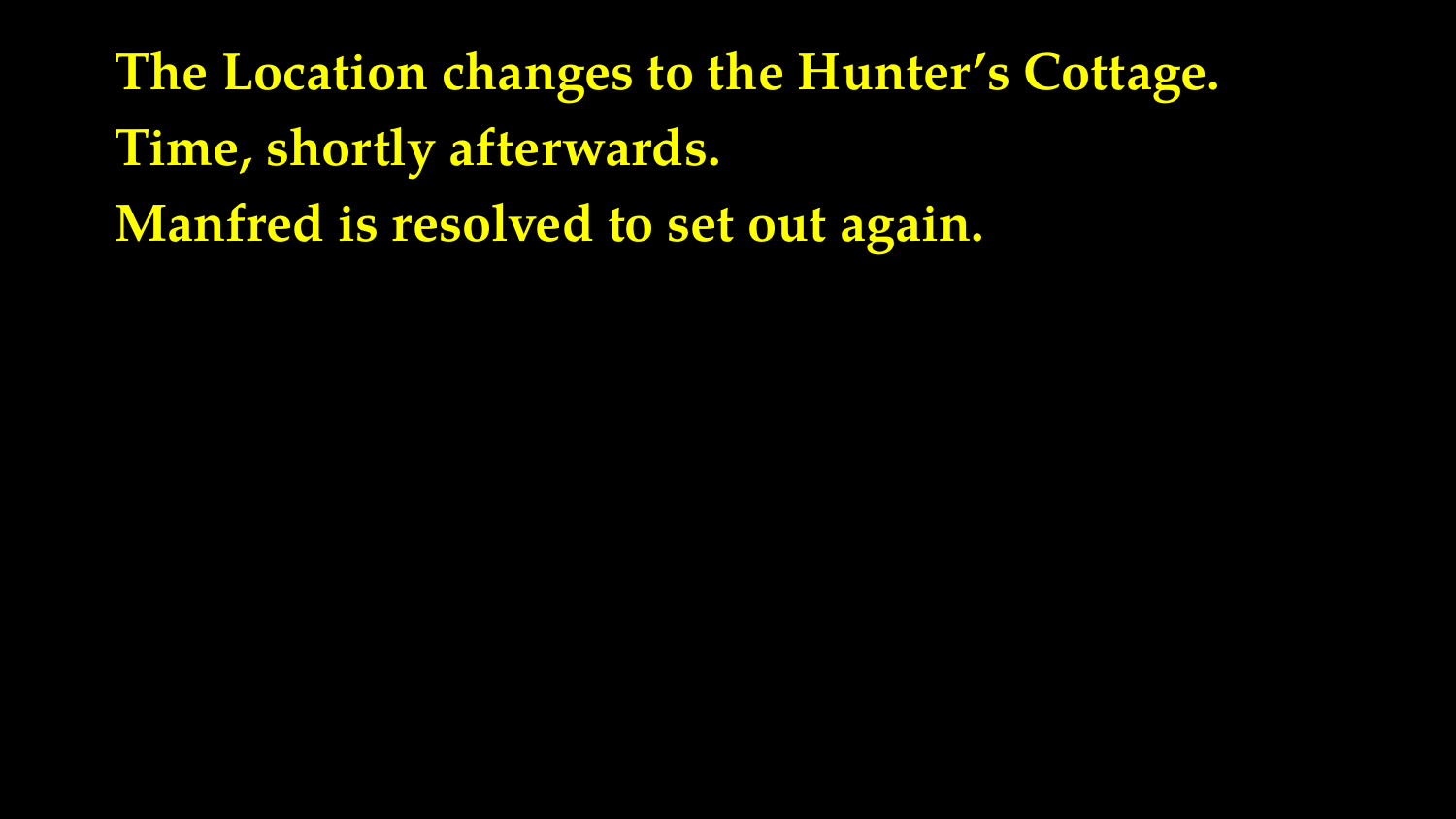

# The Location changes to the Hunter’s Cottage. Time, shortly afterwards. Manfred is resolved to set out again.